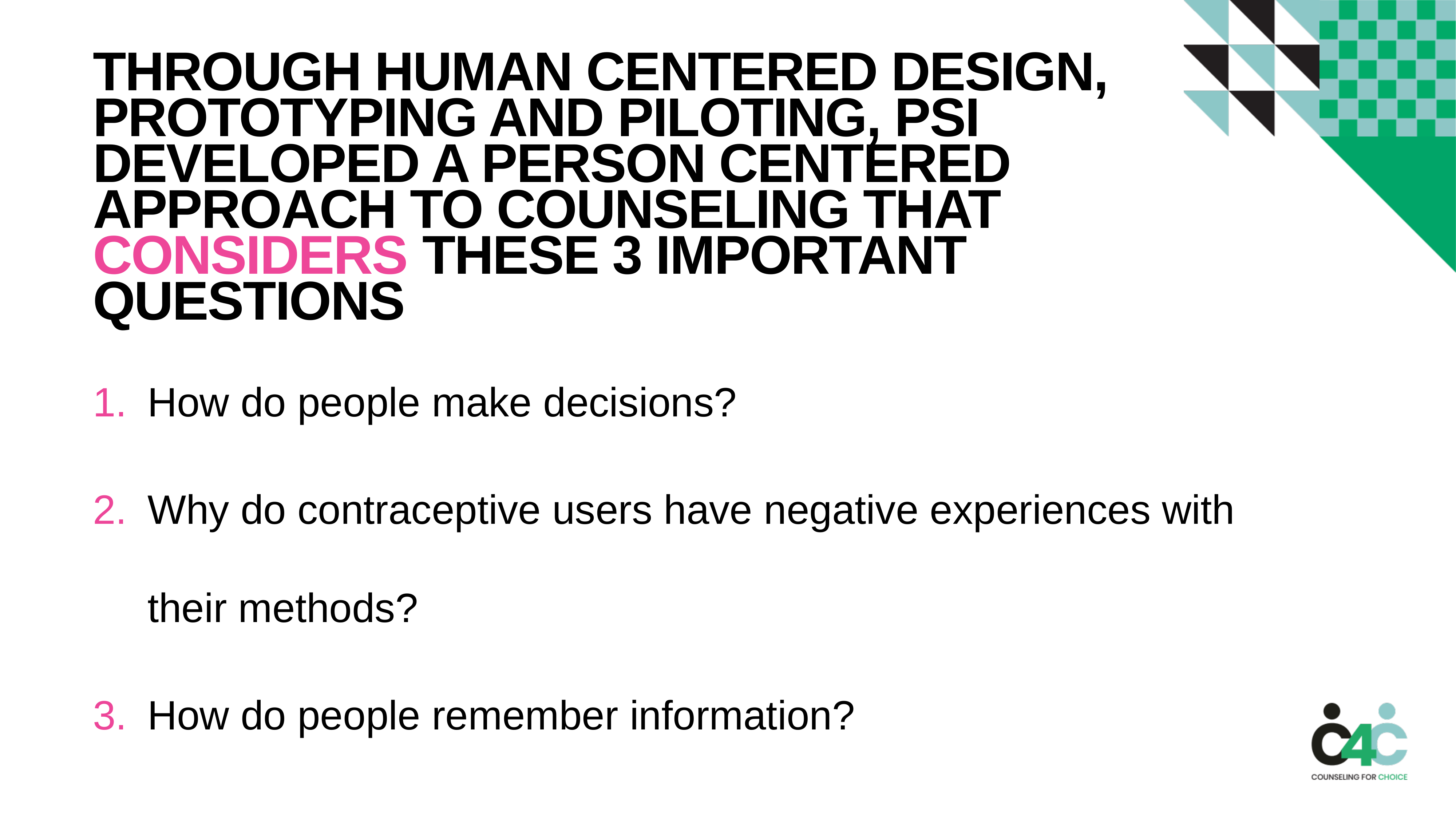

# Through Human centered design, prototyping and piloting, PSI developed a person centered approach to counseling that considers these 3 important questions
How do people make decisions?
Why do contraceptive users have negative experiences with their methods?
How do people remember information?